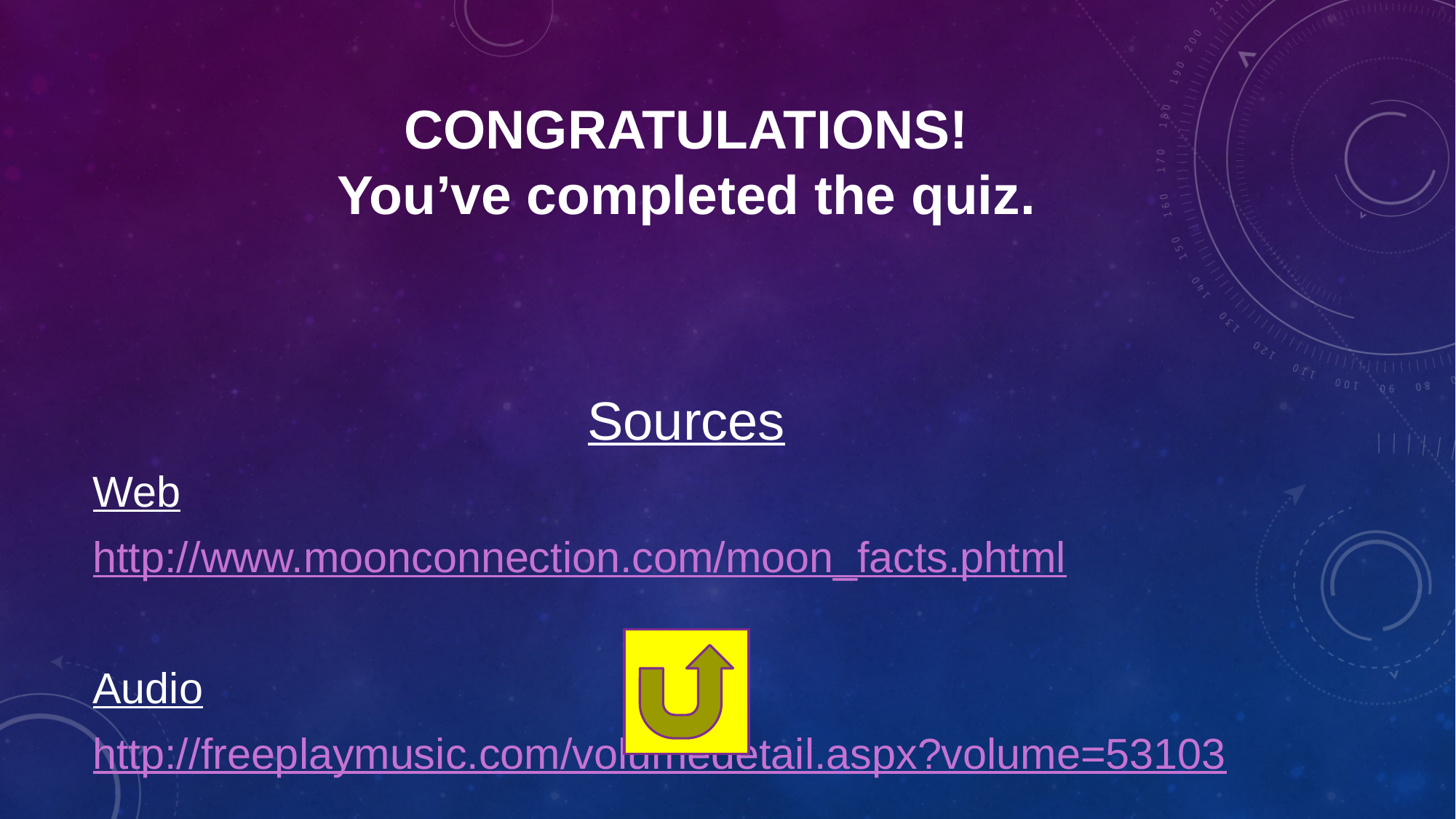

# Congratulations! You’ve completed the quiz.

Sources
Web
http://www.moonconnection.com/moon_facts.phtml

Audio
http://freeplaymusic.com/volumedetail.aspx?volume=53103